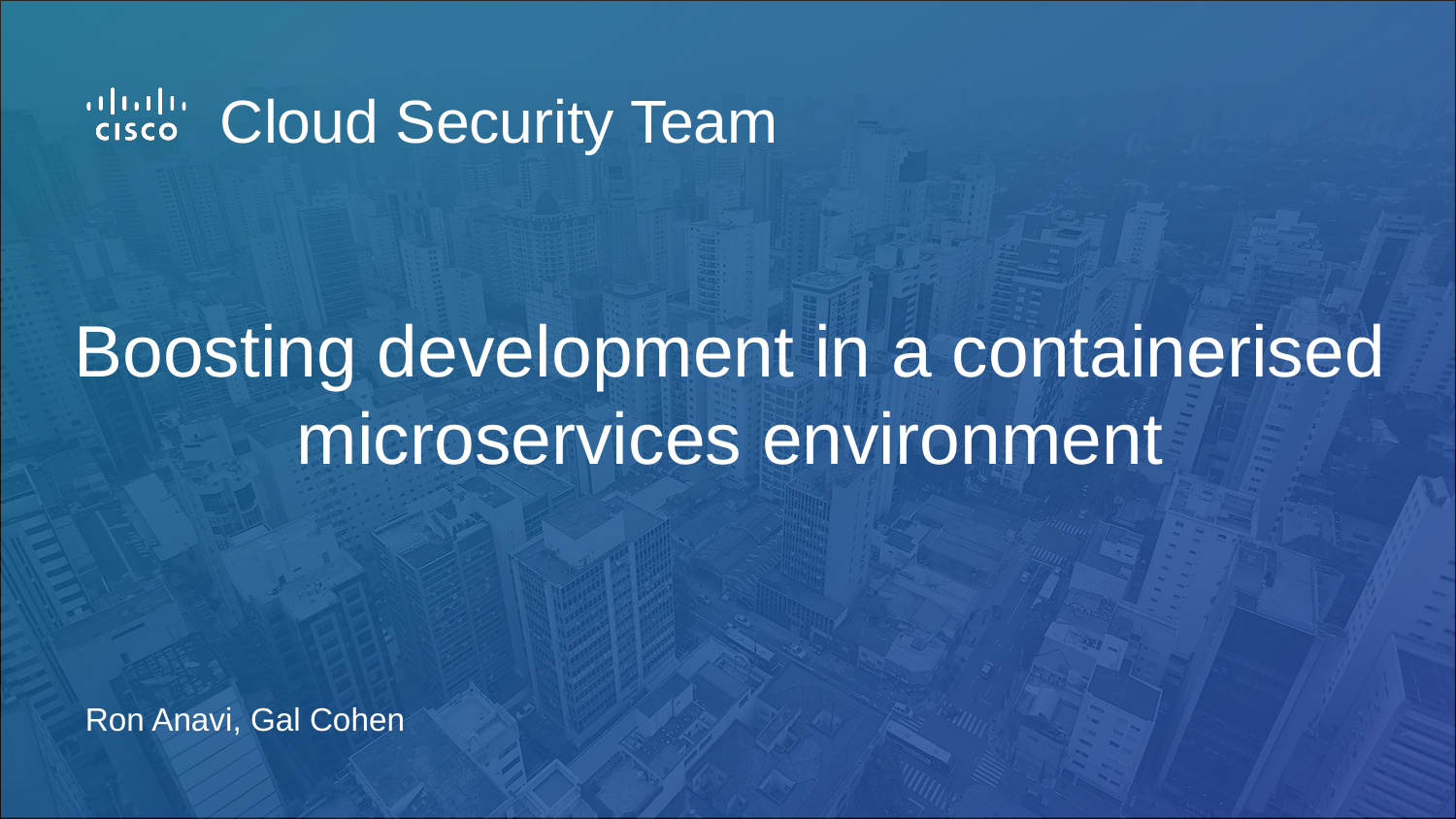

Cloud Security Team
# Boosting development in a containerised microservices environment
Ron Anavi, Gal Cohen